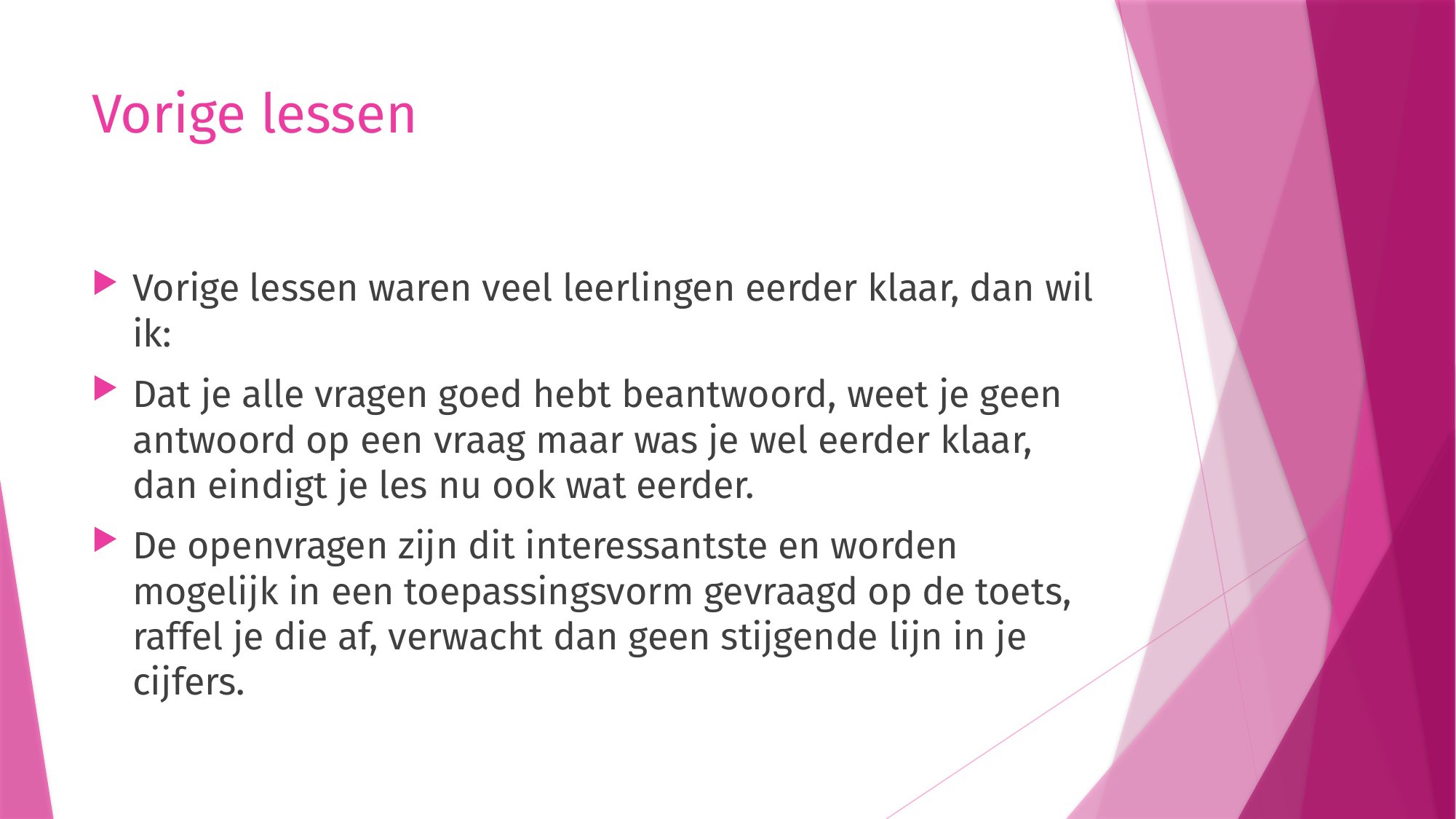

# Vorige lessen
Vorige lessen waren veel leerlingen eerder klaar, dan wil ik:
Dat je alle vragen goed hebt beantwoord, weet je geen antwoord op een vraag maar was je wel eerder klaar, dan eindigt je les nu ook wat eerder.
De openvragen zijn dit interessantste en worden mogelijk in een toepassingsvorm gevraagd op de toets, raffel je die af, verwacht dan geen stijgende lijn in je cijfers.